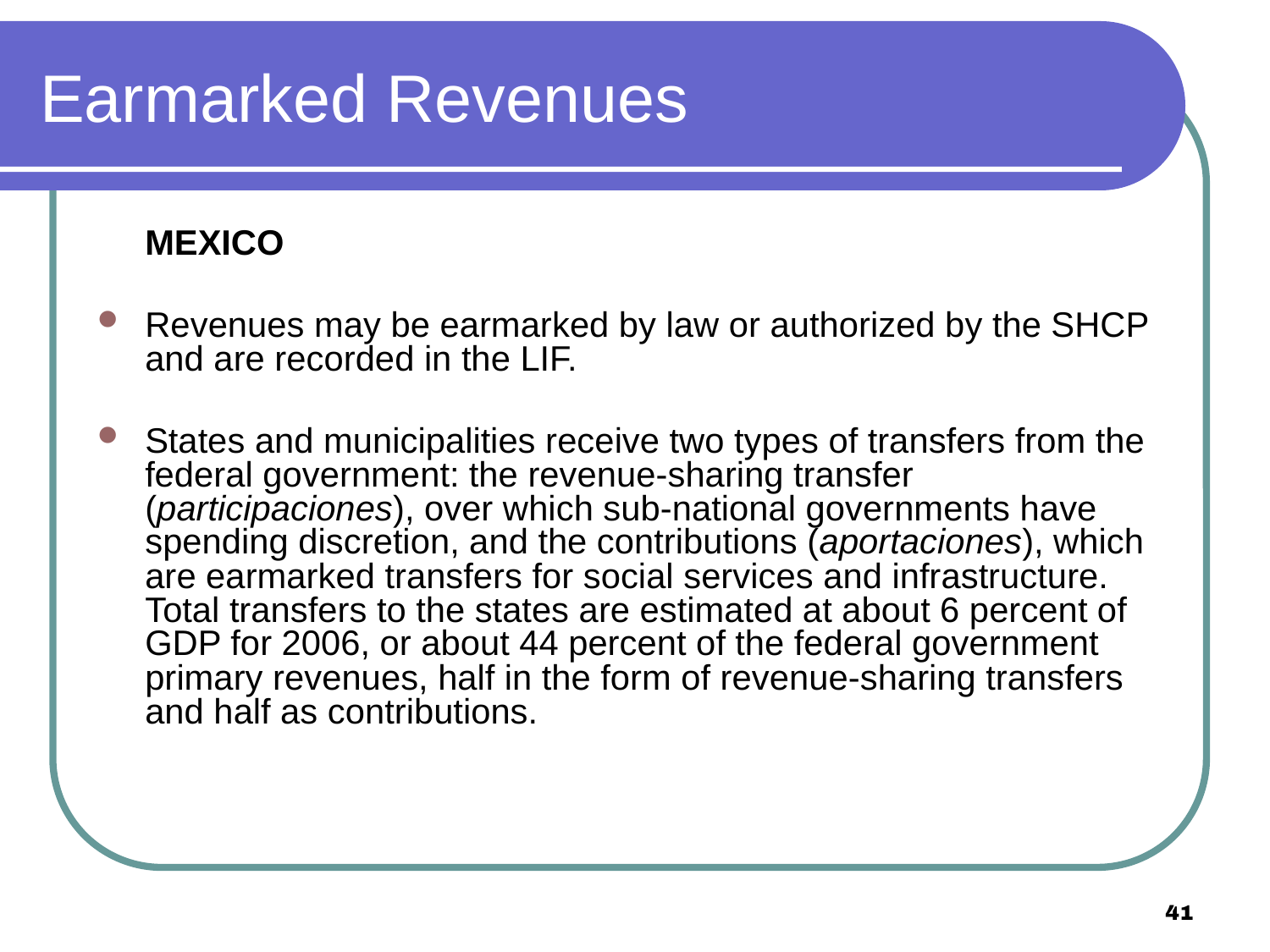

# Earmarked Revenues
	MEXICO

Revenues may be earmarked by law or authorized by the SHCP and are recorded in the LIF.

States and municipalities receive two types of transfers from the federal government: the revenue-sharing transfer (participaciones), over which sub-national governments have spending discretion, and the contributions (aportaciones), which are earmarked transfers for social services and infrastructure. Total transfers to the states are estimated at about 6 percent of GDP for 2006, or about 44 percent of the federal government primary revenues, half in the form of revenue-sharing transfers and half as contributions.
41